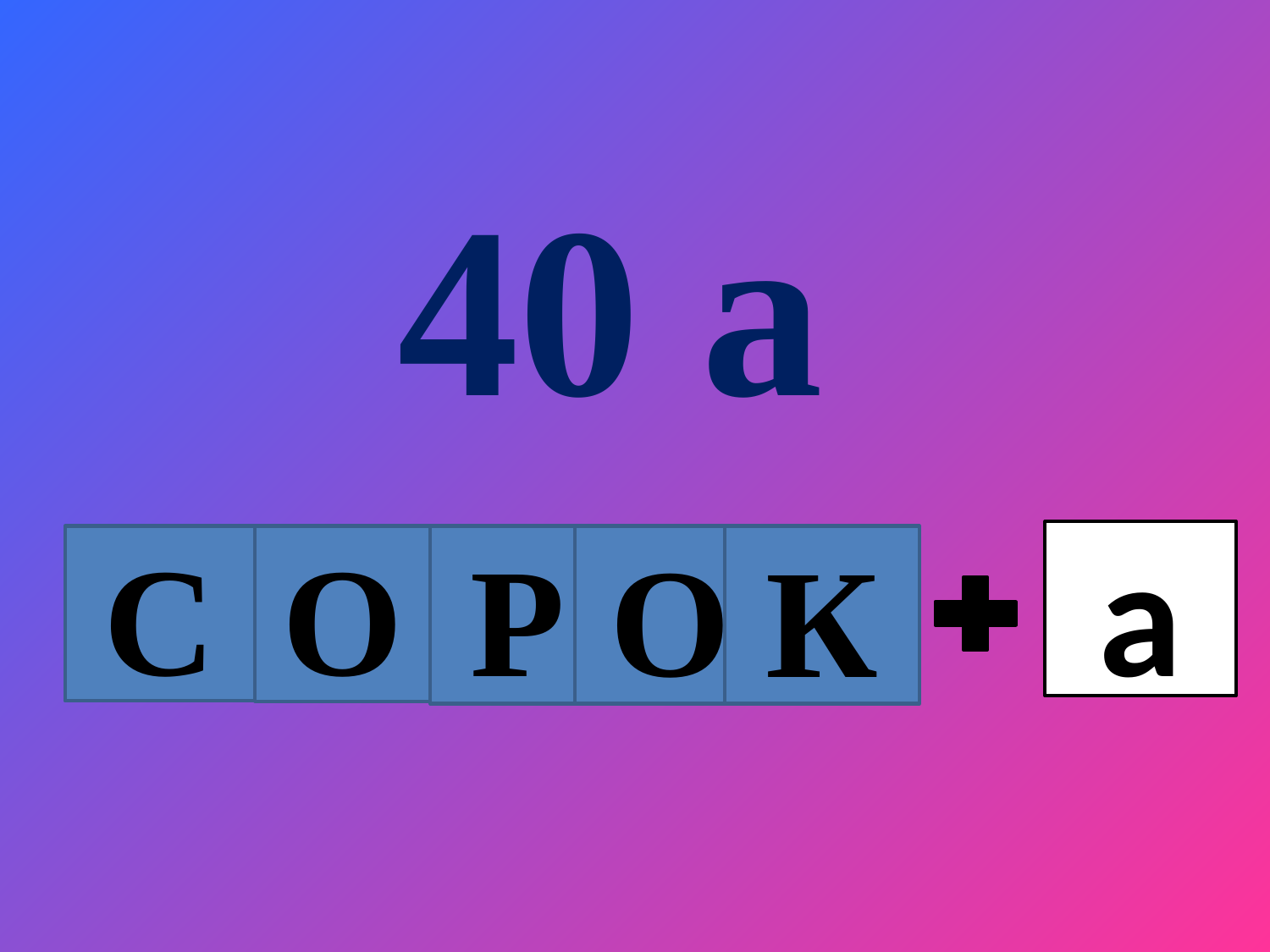

40 а
а
С
О
Р
О
К